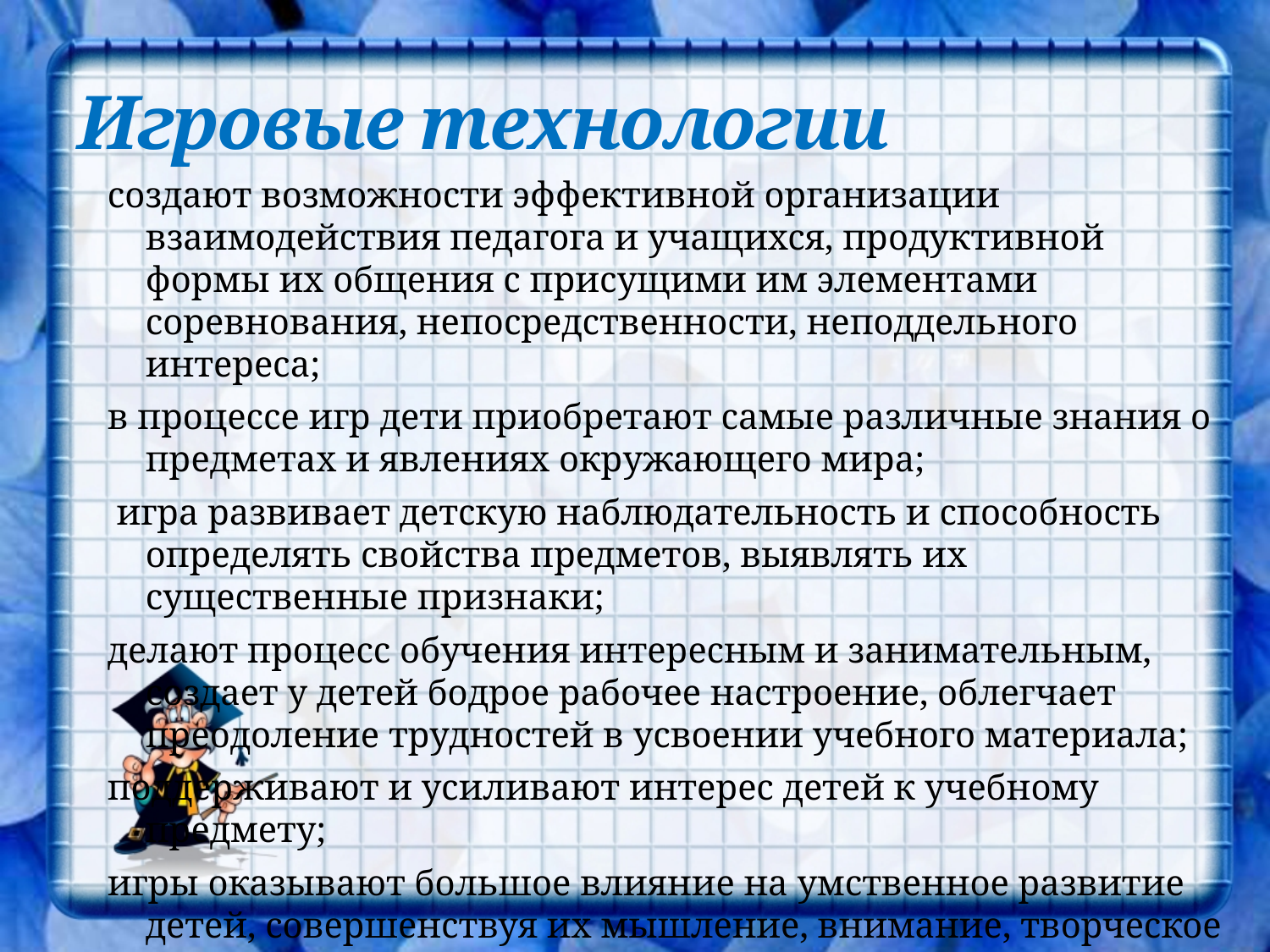

# Игровые технологии
создают возможности эффективной организации взаимодействия педагога и учащихся, продуктивной формы их общения с присущими им элементами соревнования, непосредственности, неподдельного интереса;
в процессе игр дети приобретают самые различные знания о предметах и явлениях окружающего мира;
 игра развивает детскую наблюдательность и способность определять свойства предметов, выявлять их существенные признаки;
делают процесс обучения интересным и занимательным, создает у детей бодрое рабочее настроение, облегчает преодоление трудностей в усвоении учебного материала;
поддерживают и усиливают интерес детей к учебному предмету;
игры оказывают большое влияние на умственное развитие детей, совершенствуя их мышление, внимание, творческое воображение.